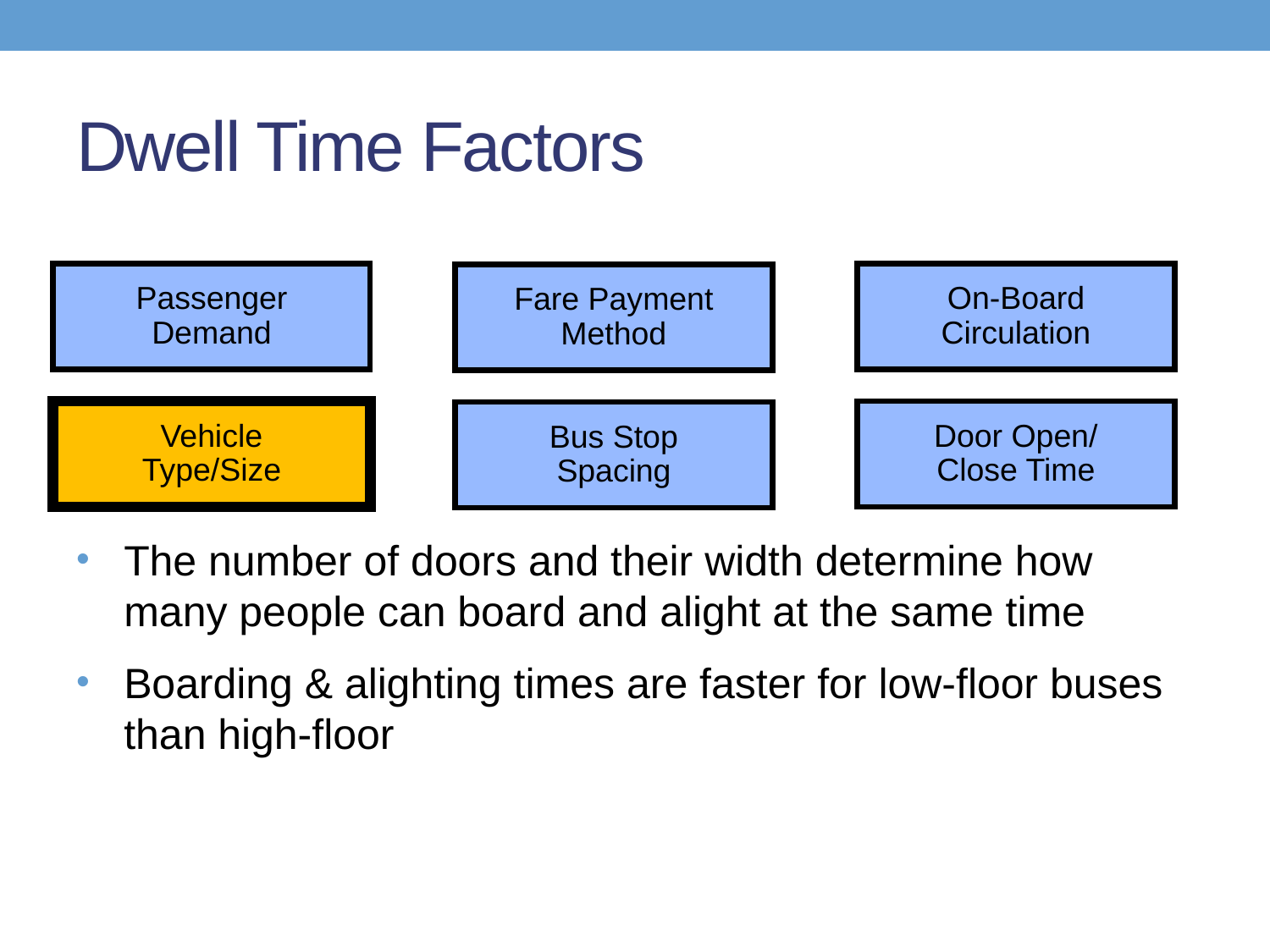

# Dwell Time Factors
Passenger
Demand
On-Board
Circulation
Fare Payment
Method
Vehicle
Type/Size
Door Open/
Close Time
Bus Stop
Spacing
The number of doors and their width determine how many people can board and alight at the same time
Boarding & alighting times are faster for low-floor buses than high-floor